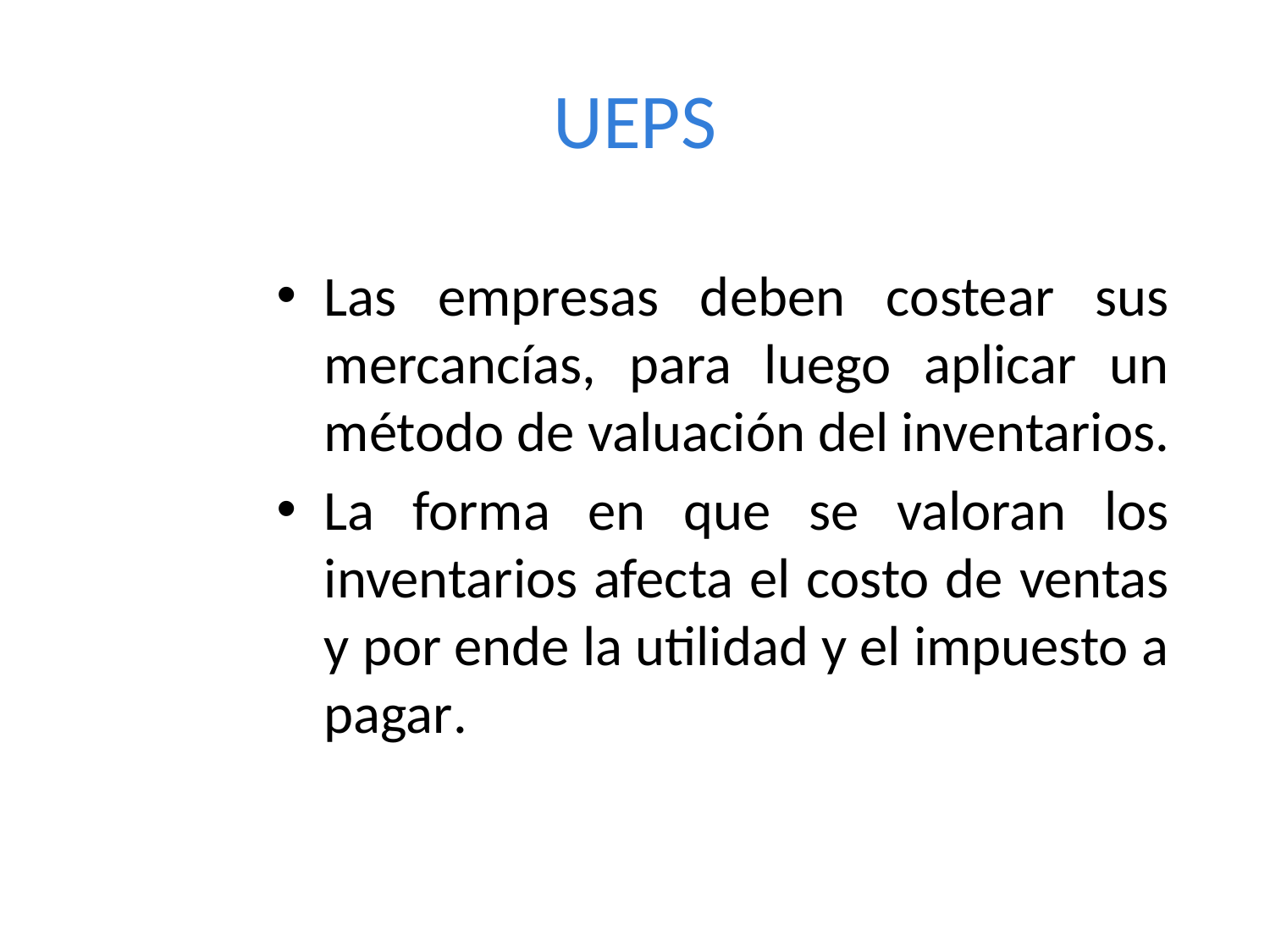

# UEPS
Las empresas deben costear sus mercancías, para luego aplicar un método de valuación del inventarios.
La forma en que se valoran los inventarios afecta el costo de ventas y por ende la utilidad y el impuesto a pagar.